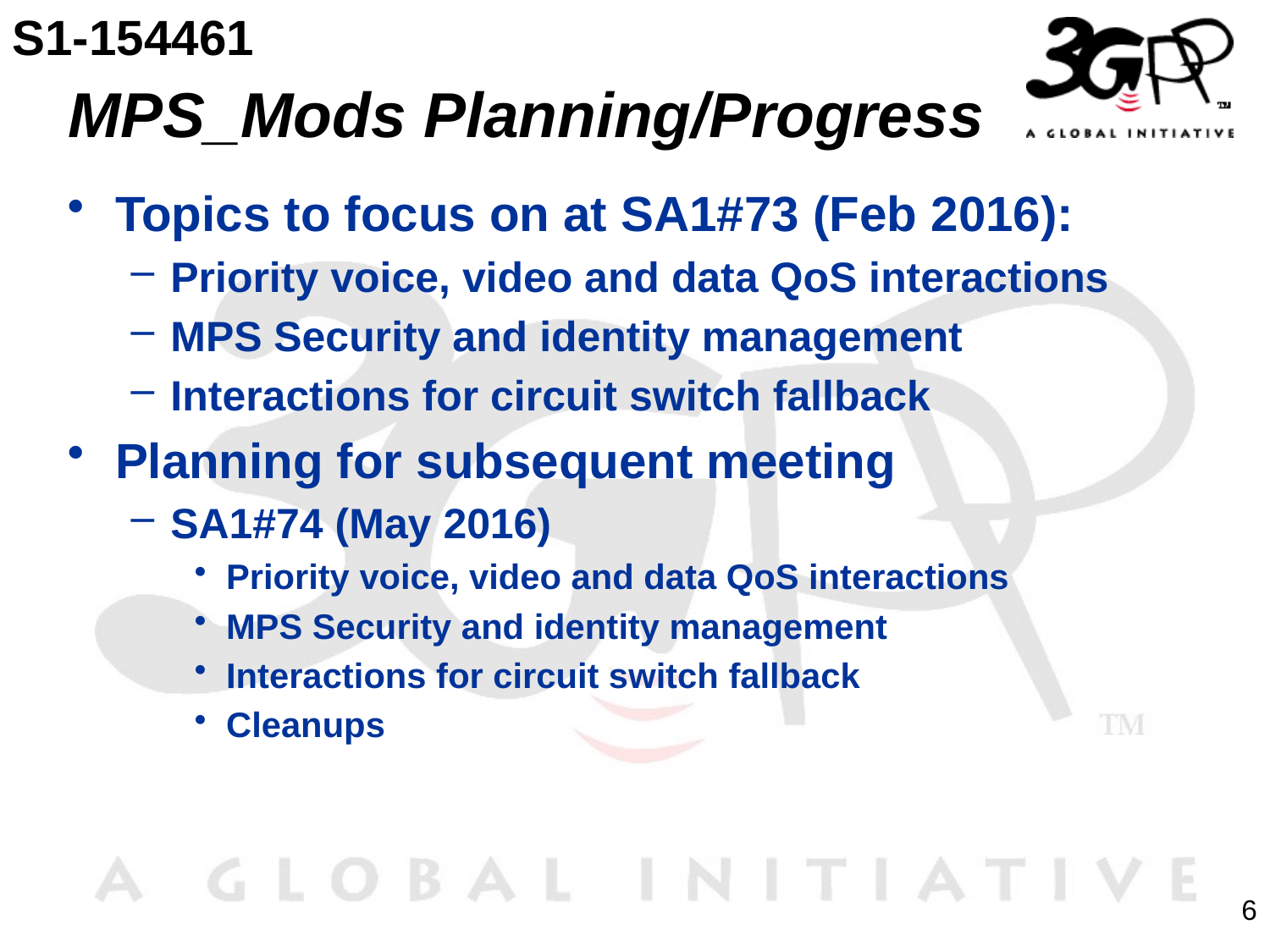

S1-154461
# MPS_Mods Planning/Progress
Topics to focus on at SA1#73 (Feb 2016):
Priority voice, video and data QoS interactions
MPS Security and identity management
Interactions for circuit switch fallback
Planning for subsequent meeting
SA1#74 (May 2016)
Priority voice, video and data QoS interactions
MPS Security and identity management
Interactions for circuit switch fallback
Cleanups
6